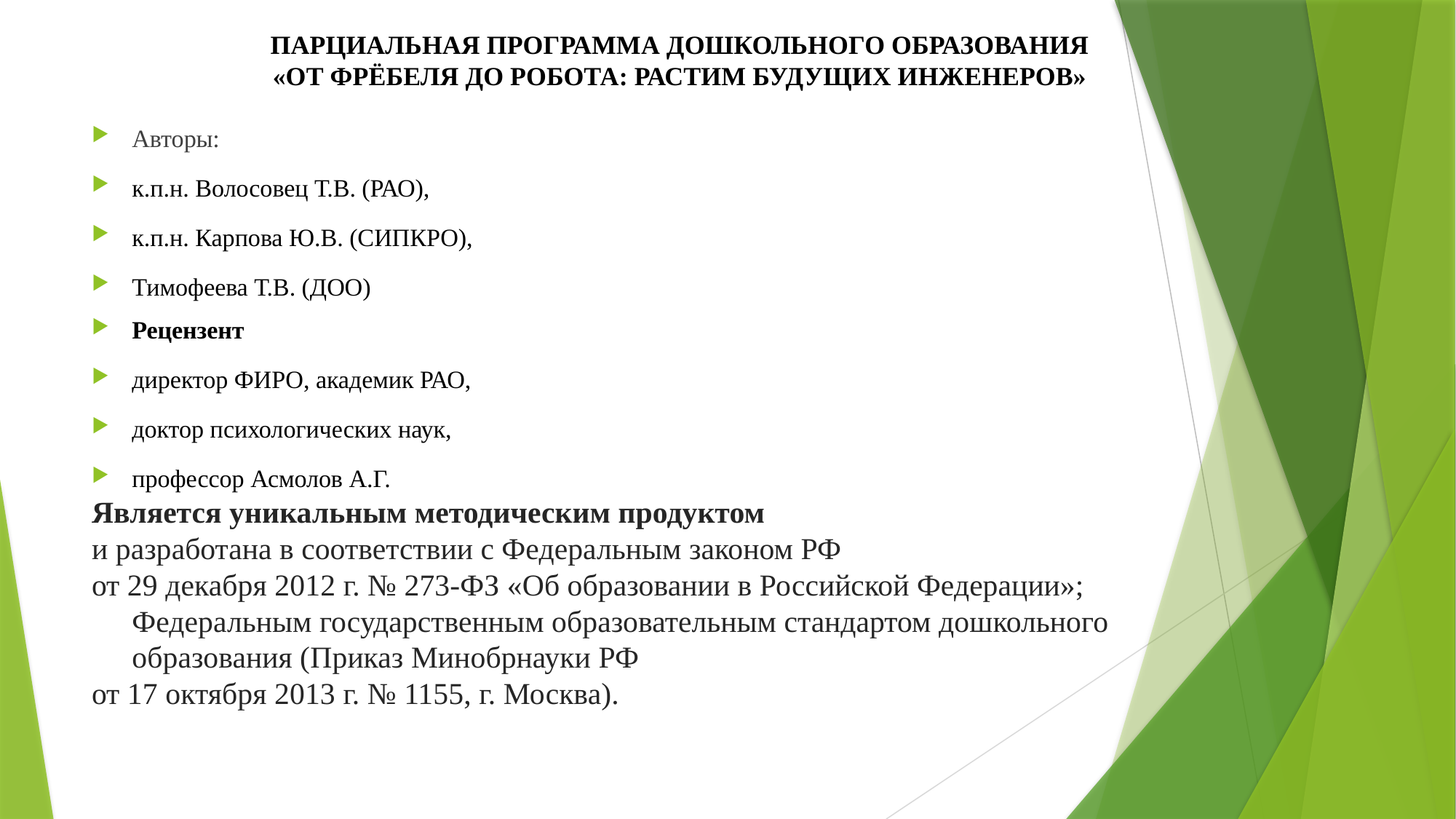

# ПАРЦИАЛЬНАЯ ПРОГРАММА ДОШКОЛЬНОГО ОБРАЗОВАНИЯ «ОТ ФРЁБЕЛЯ ДО РОБОТА: РАСТИМ БУДУЩИХ ИНЖЕНЕРОВ»
Авторы:
к.п.н. Волосовец Т.В. (РАО),
к.п.н. Карпова Ю.В. (СИПКРО),
Тимофеева Т.В. (ДОО)
Рецензент
директор ФИРО, академик РАО,
доктор психологических наук,
профессор Асмолов А.Г.
Является уникальным методическим продуктом
и разработана в соответствии с Федеральным законом РФ
от 29 декабря 2012 г. № 273-ФЗ «Об образовании в Российской Федерации»; Федеральным государственным образовательным стандартом дошкольного образования (Приказ Минобрнауки РФ
от 17 октября 2013 г. № 1155, г. Москва).